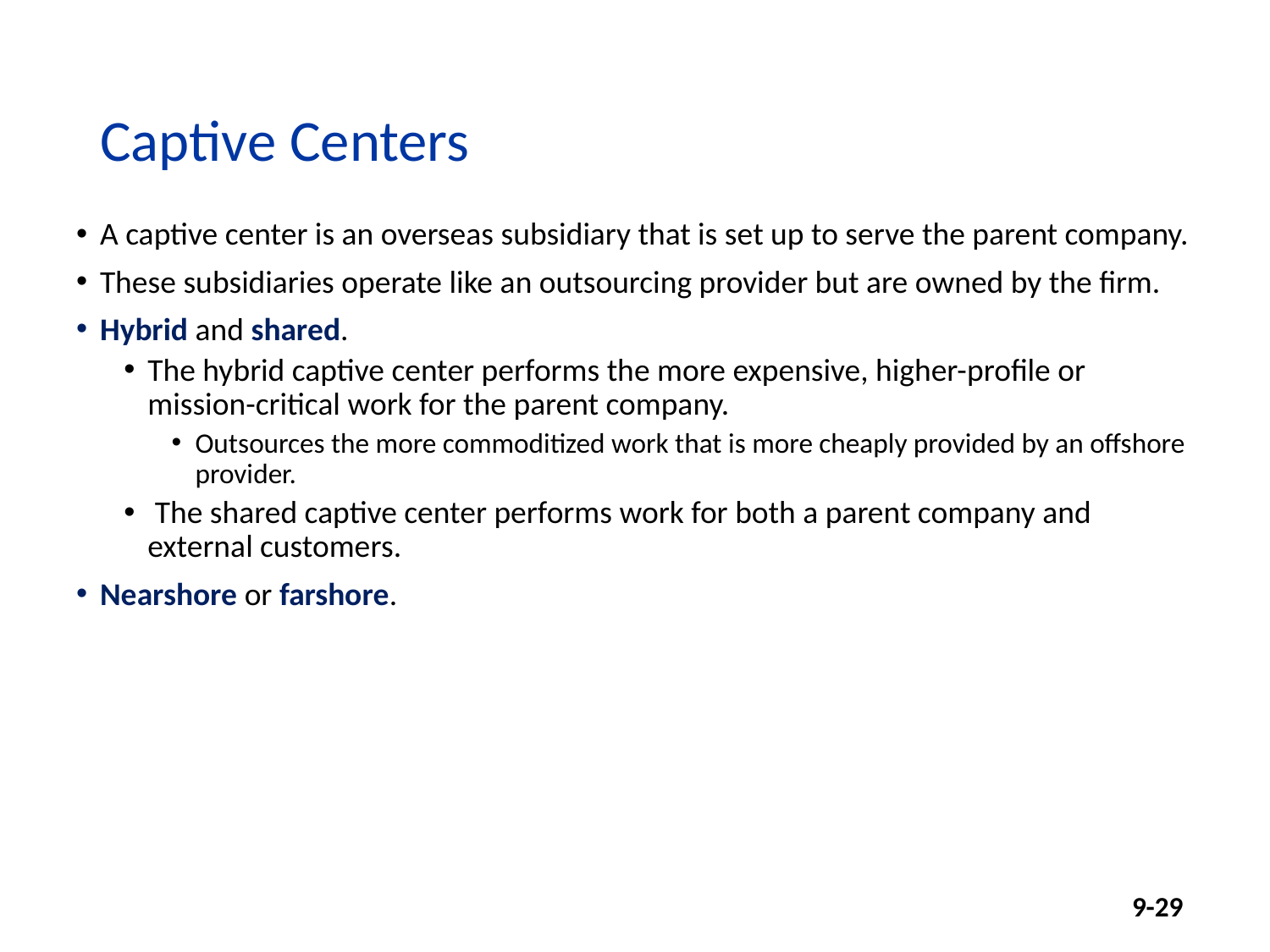

# Captive Centers
A captive center is an overseas subsidiary that is set up to serve the parent company.
These subsidiaries operate like an outsourcing provider but are owned by the firm.
Hybrid and shared.
The hybrid captive center performs the more expensive, higher-profile or mission-critical work for the parent company.
Outsources the more commoditized work that is more cheaply provided by an offshore provider.
 The shared captive center performs work for both a parent company and external customers.
Nearshore or farshore.